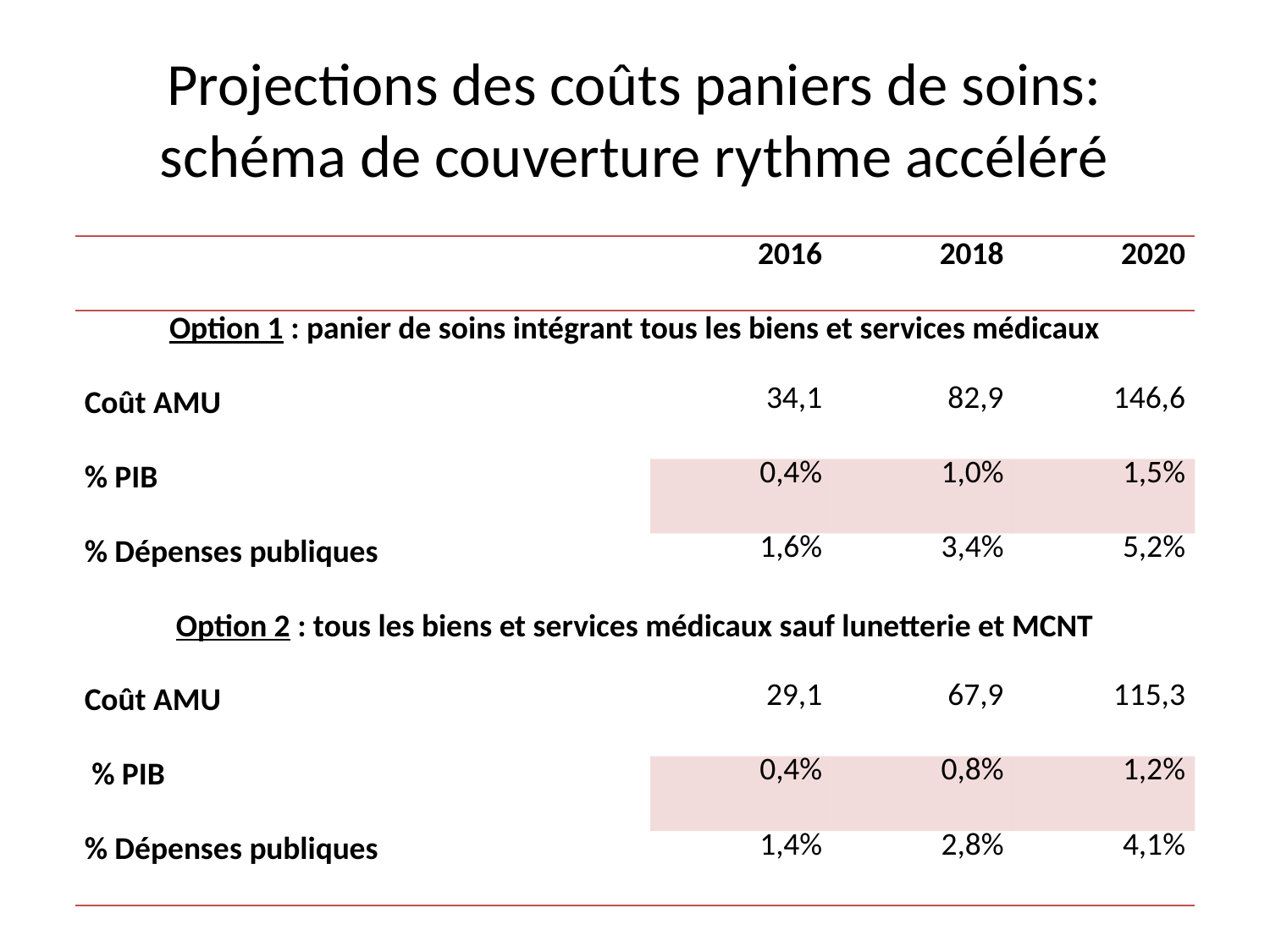

# Projections des coûts paniers de soins: schéma de couverture rythme accéléré
|  | 2016 | 2018 | 2020 |
| --- | --- | --- | --- |
| Option 1 : panier de soins intégrant tous les biens et services médicaux |  |  |  |
| Coût AMU | 34,1 | 82,9 | 146,6 |
| % PIB | 0,4% | 1,0% | 1,5% |
| % Dépenses publiques | 1,6% | 3,4% | 5,2% |
| Option 2 : tous les biens et services médicaux sauf lunetterie et MCNT |  |  |  |
| Coût AMU | 29,1 | 67,9 | 115,3 |
| % PIB | 0,4% | 0,8% | 1,2% |
| % Dépenses publiques | 1,4% | 2,8% | 4,1% |